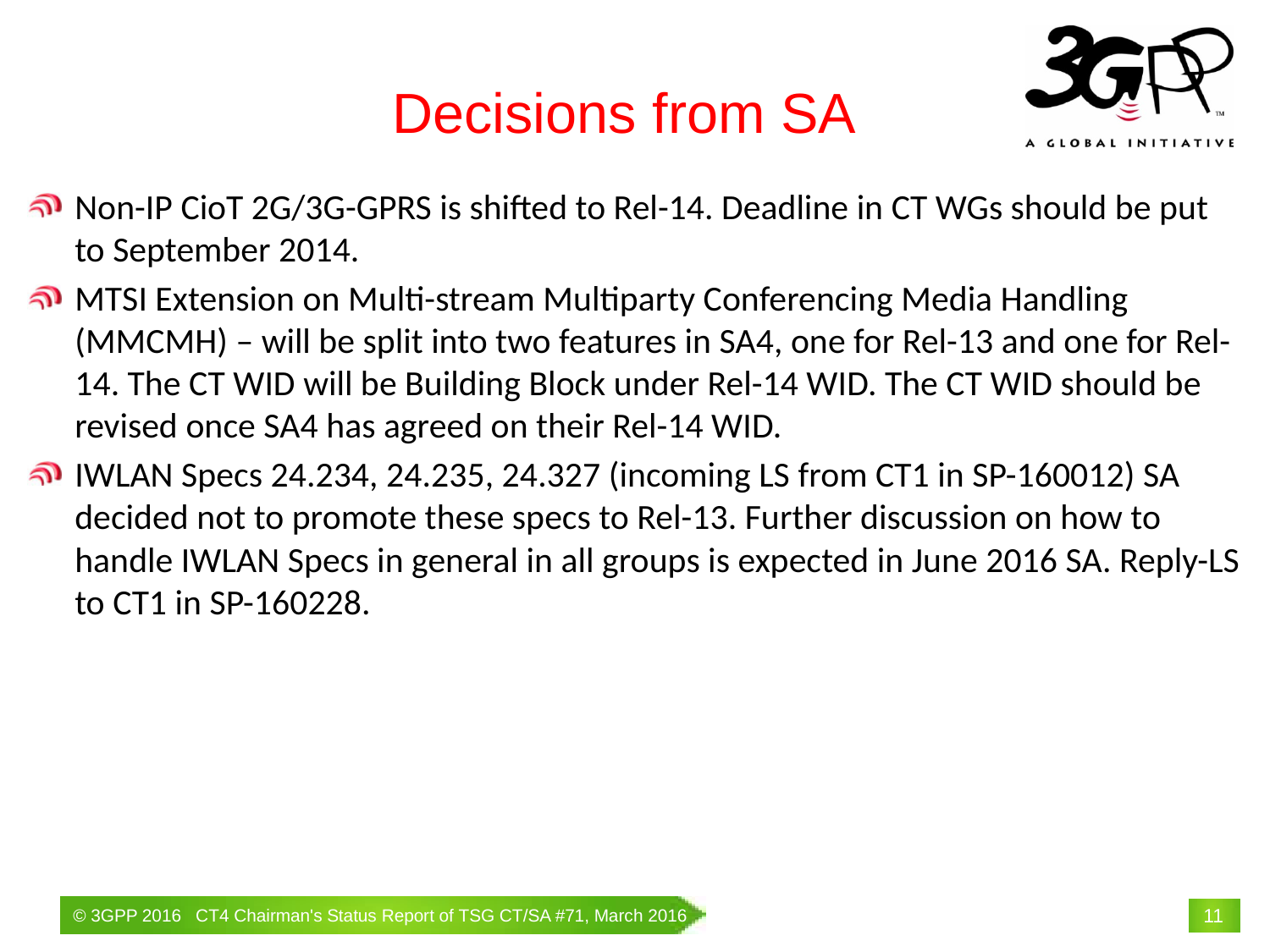

# Decisions from SA
Non-IP CioT 2G/3G-GPRS is shifted to Rel-14. Deadline in CT WGs should be put to September 2014.
MTSI Extension on Multi-stream Multiparty Conferencing Media Handling (MMCMH) – will be split into two features in SA4, one for Rel-13 and one for Rel-14. The CT WID will be Building Block under Rel-14 WID. The CT WID should be revised once SA4 has agreed on their Rel-14 WID.
IWLAN Specs 24.234, 24.235, 24.327 (incoming LS from CT1 in SP-160012) SA decided not to promote these specs to Rel-13. Further discussion on how to handle IWLAN Specs in general in all groups is expected in June 2016 SA. Reply-LS to CT1 in SP-160228.